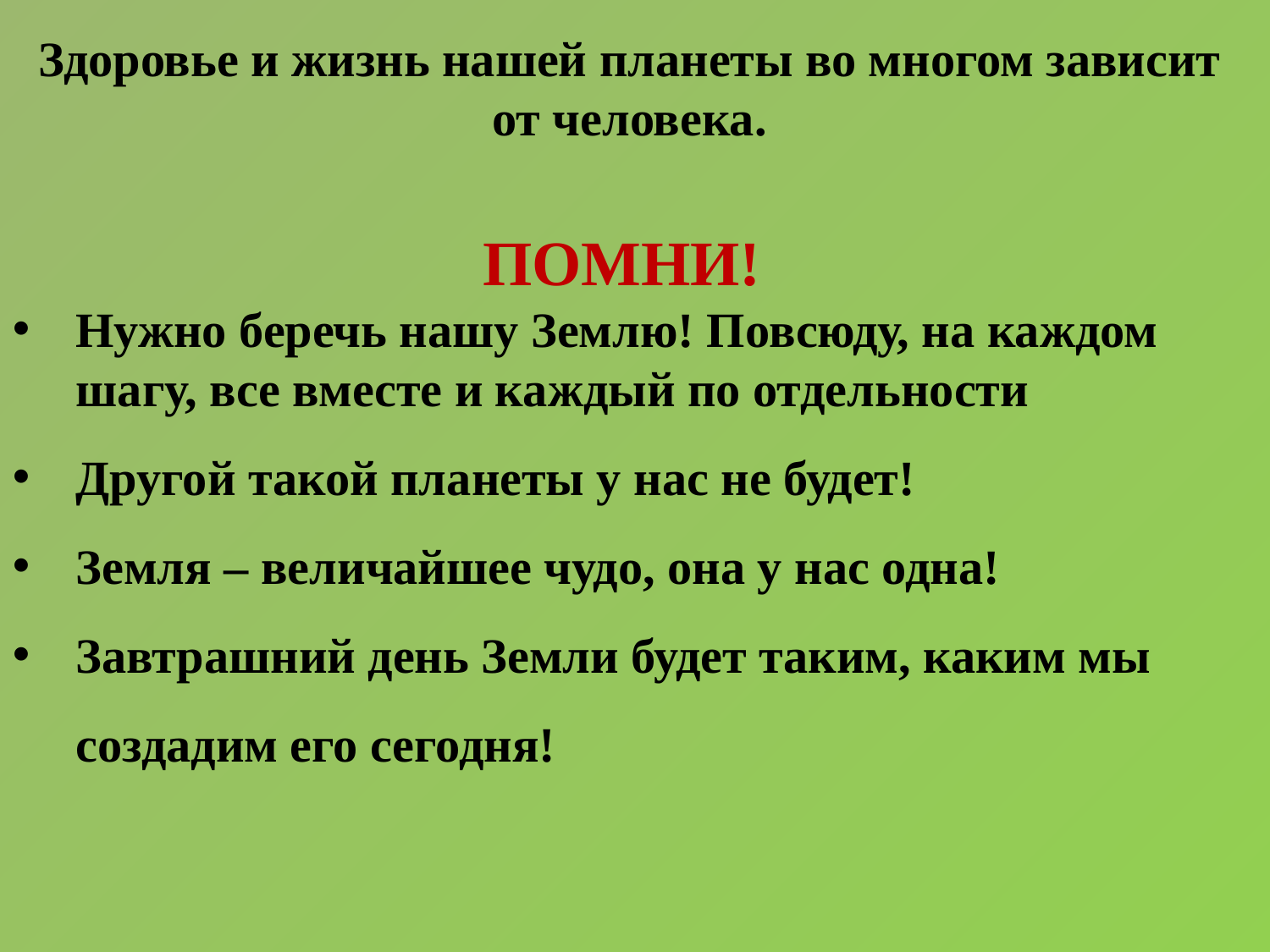

Здоровье и жизнь нашей планеты во многом зависит от человека.
ПОМНИ!
Нужно беречь нашу Землю! Повсюду, на каждом шагу, все вместе и каждый по отдельности
Другой такой планеты у нас не будет!
Земля – величайшее чудо, она у нас одна!
Завтрашний день Земли будет таким, каким мы создадим его сегодня!